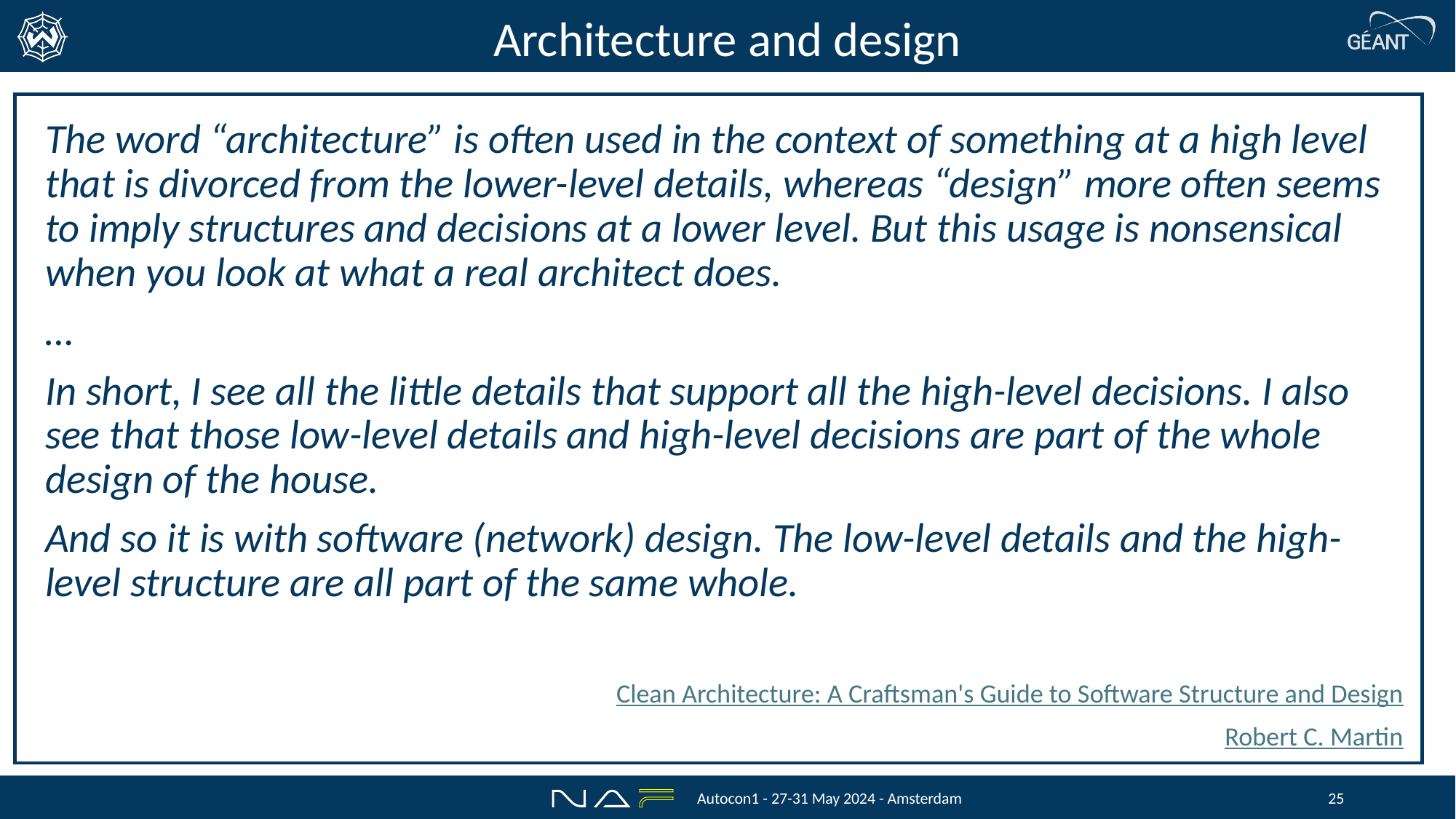

# Architecture and design

The word “architecture” is often used in the context of something at a high level that is divorced from the lower-level details, whereas “design” more often seems to imply structures and decisions at a lower level. But this usage is nonsensical when you look at what a real architect does.
…
In short, I see all the little details that support all the high-level decisions. I also see that those low-level details and high-level decisions are part of the whole design of the house.
And so it is with software (network) design. The low-level details and the high-level structure are all part of the same whole.

Clean Architecture: A Craftsman's Guide to Software Structure and Design
Robert C. Martin

Autocon1 - 27-31 May 2024 - Amsterdam
25